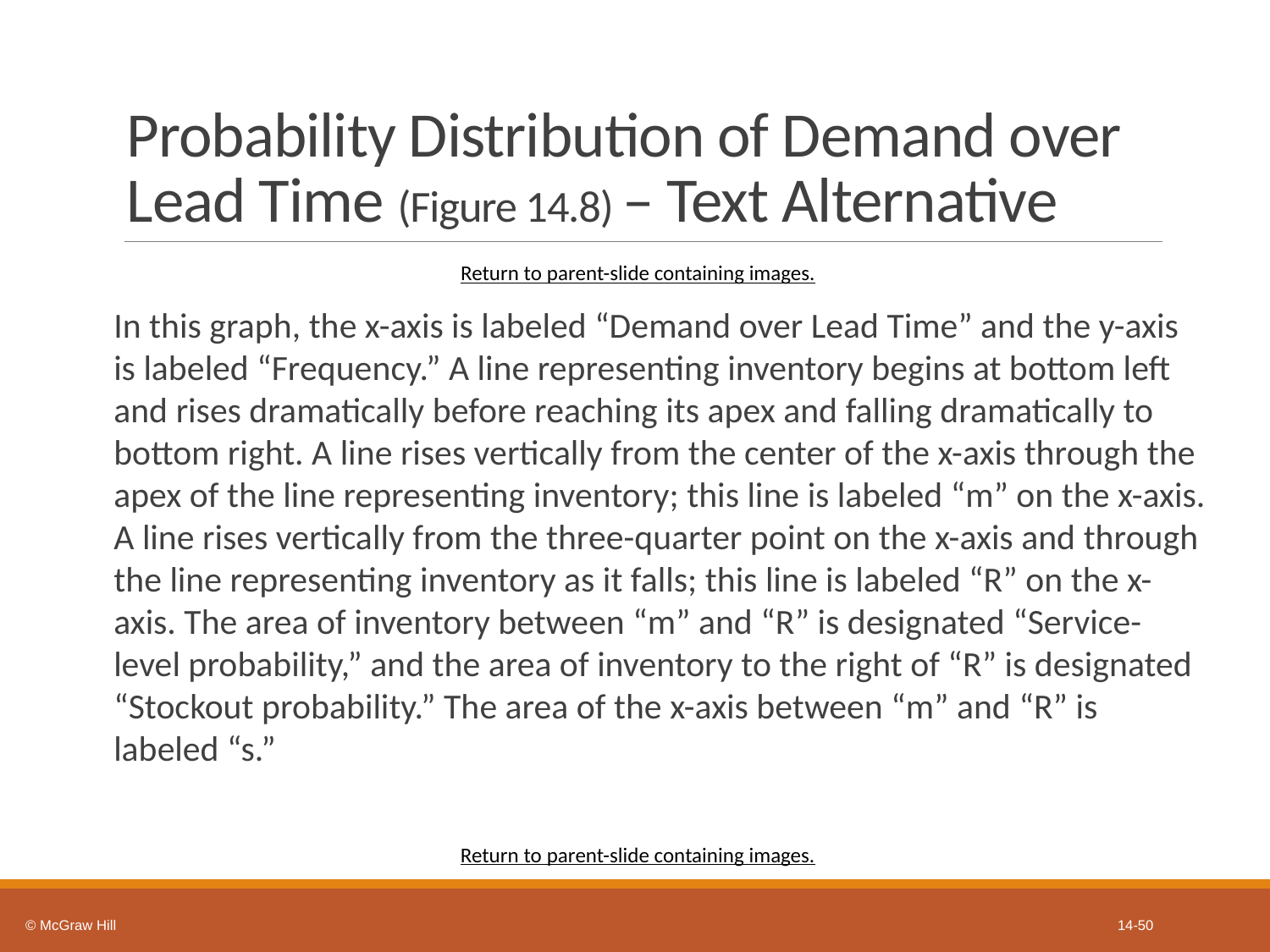

# Probability Distribution of Demand over Lead Time (Figure 14.8) – Text Alternative
Return to parent-slide containing images.
In this graph, the x-axis is labeled “Demand over Lead Time” and the y-axis is labeled “Frequency.” A line representing inventory begins at bottom left and rises dramatically before reaching its apex and falling dramatically to bottom right. A line rises vertically from the center of the x-axis through the apex of the line representing inventory; this line is labeled “m” on the x-axis. A line rises vertically from the three-quarter point on the x-axis and through the line representing inventory as it falls; this line is labeled “R” on the x-axis. The area of inventory between “m” and “R” is designated “Service-level probability,” and the area of inventory to the right of “R” is designated “Stockout probability.” The area of the x-axis between “m” and “R” is labeled “s.”
Return to parent-slide containing images.